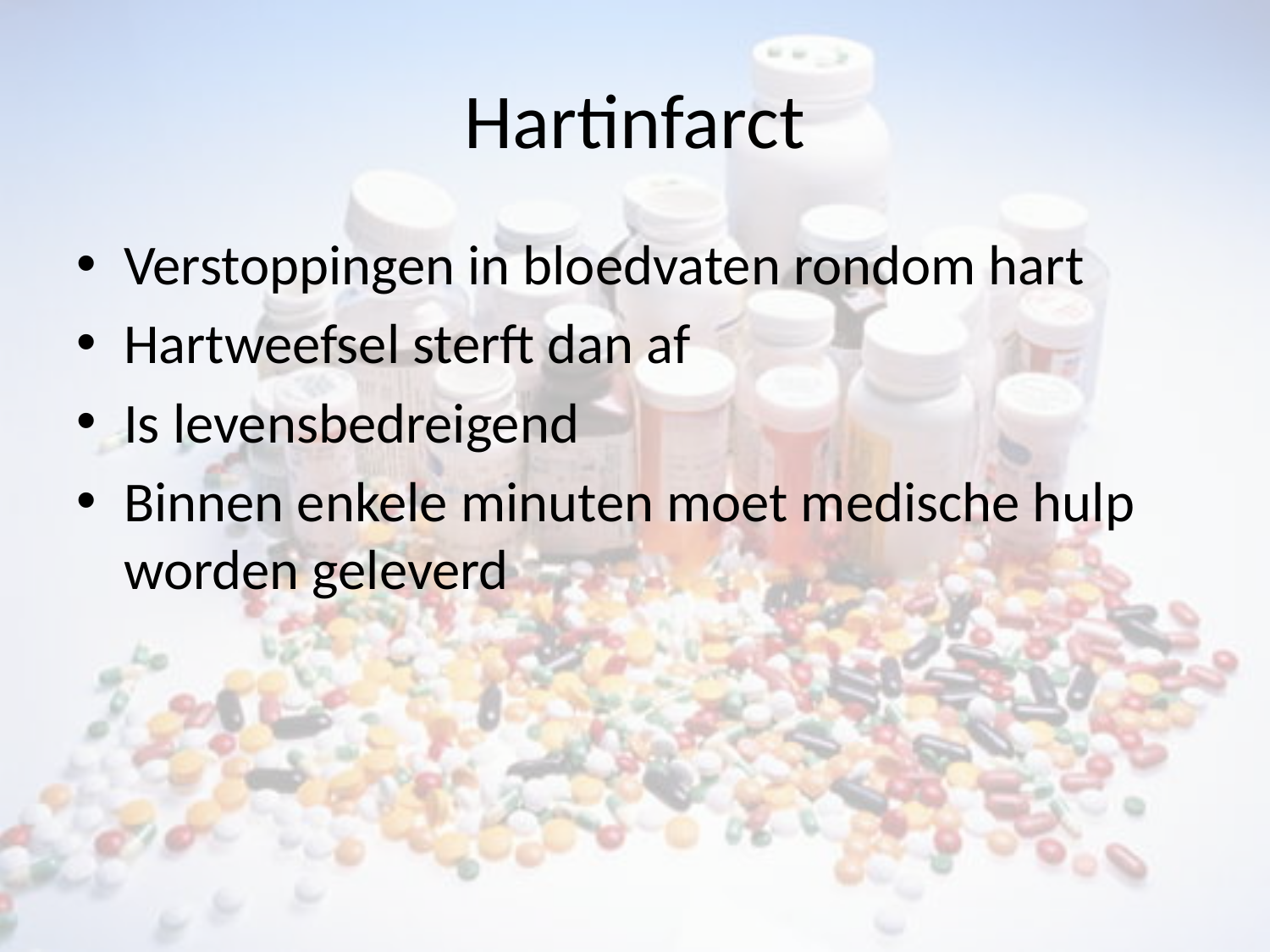

# Hartinfarct
Verstoppingen in bloedvaten rondom hart
Hartweefsel sterft dan af
Is levensbedreigend
Binnen enkele minuten moet medische hulp worden geleverd